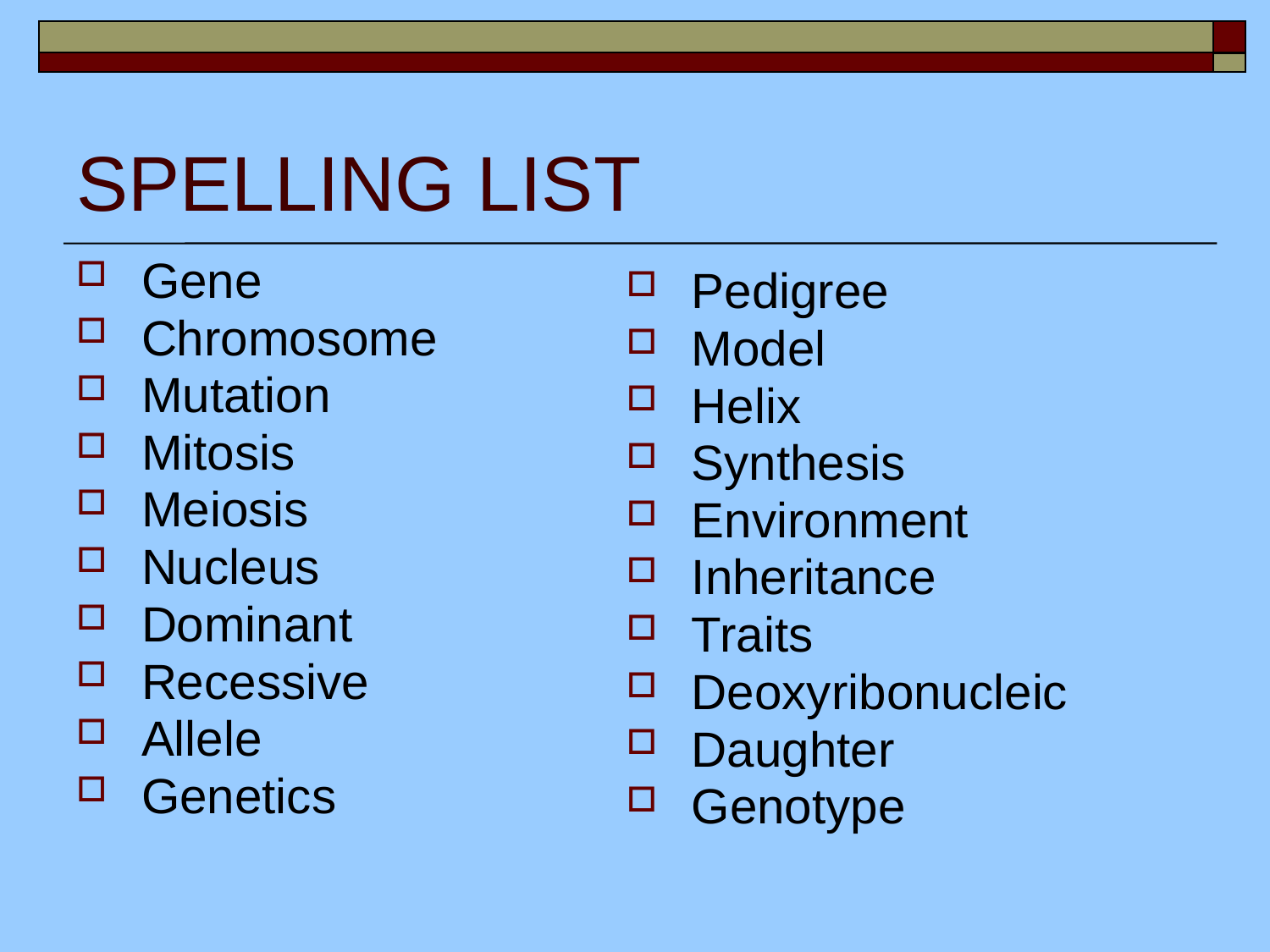

# SPELLING LIST
Gene
Chromosome
Mutation
Mitosis
Meiosis
Nucleus
Dominant
Recessive
Allele
Genetics

Pedigree
Model
Helix
Synthesis
Environment
Inheritance
Traits
Deoxyribonucleic
Daughter
Genotype